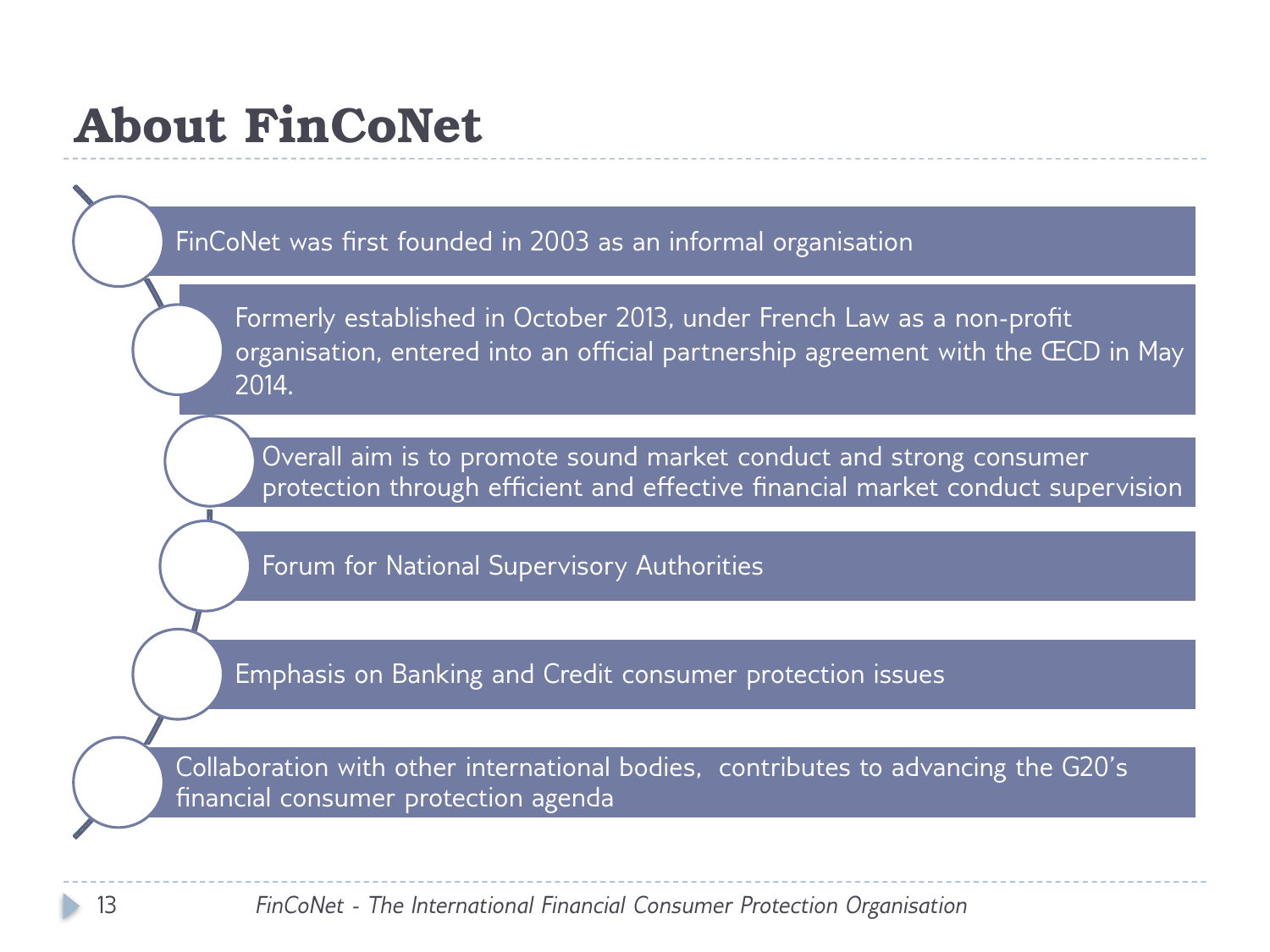

# About FinCoNet
FinCoNet was first founded in 2003 as an informal organisation
Formerly established in October 2013, under French Law as a non-profit organisation, entered into an official partnership agreement with the OECD in May 2014.
Overall aim is to promote sound market conduct and strong consumer protection through efficient and effective financial market conduct supervision
Forum for National Supervisory Authorities
Emphasis on Banking and Credit consumer protection issues
Collaboration with other international bodies,  contributes to advancing the G20’s financial consumer protection agenda
13
FinCoNet - The International Financial Consumer Protection Organisation